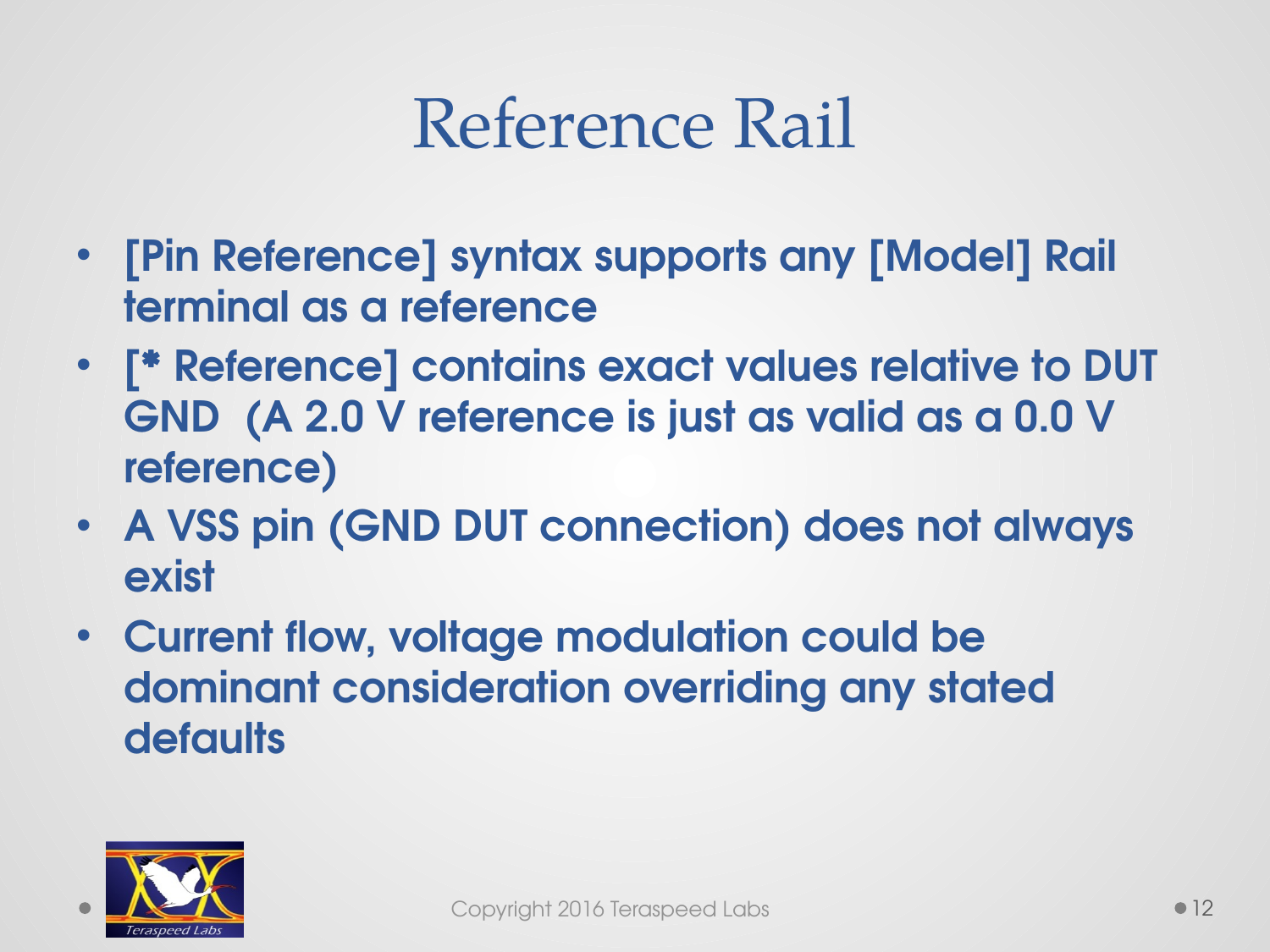

# Reference Rail
[Pin Reference] syntax supports any [Model] Rail terminal as a reference
[* Reference] contains exact values relative to DUT GND  (A 2.0 V reference is just as valid as a 0.0 V reference)
A VSS pin (GND DUT connection) does not always exist
Current flow, voltage modulation could be dominant consideration overriding any stated defaults

12
Copyright 2016 Teraspeed Labs